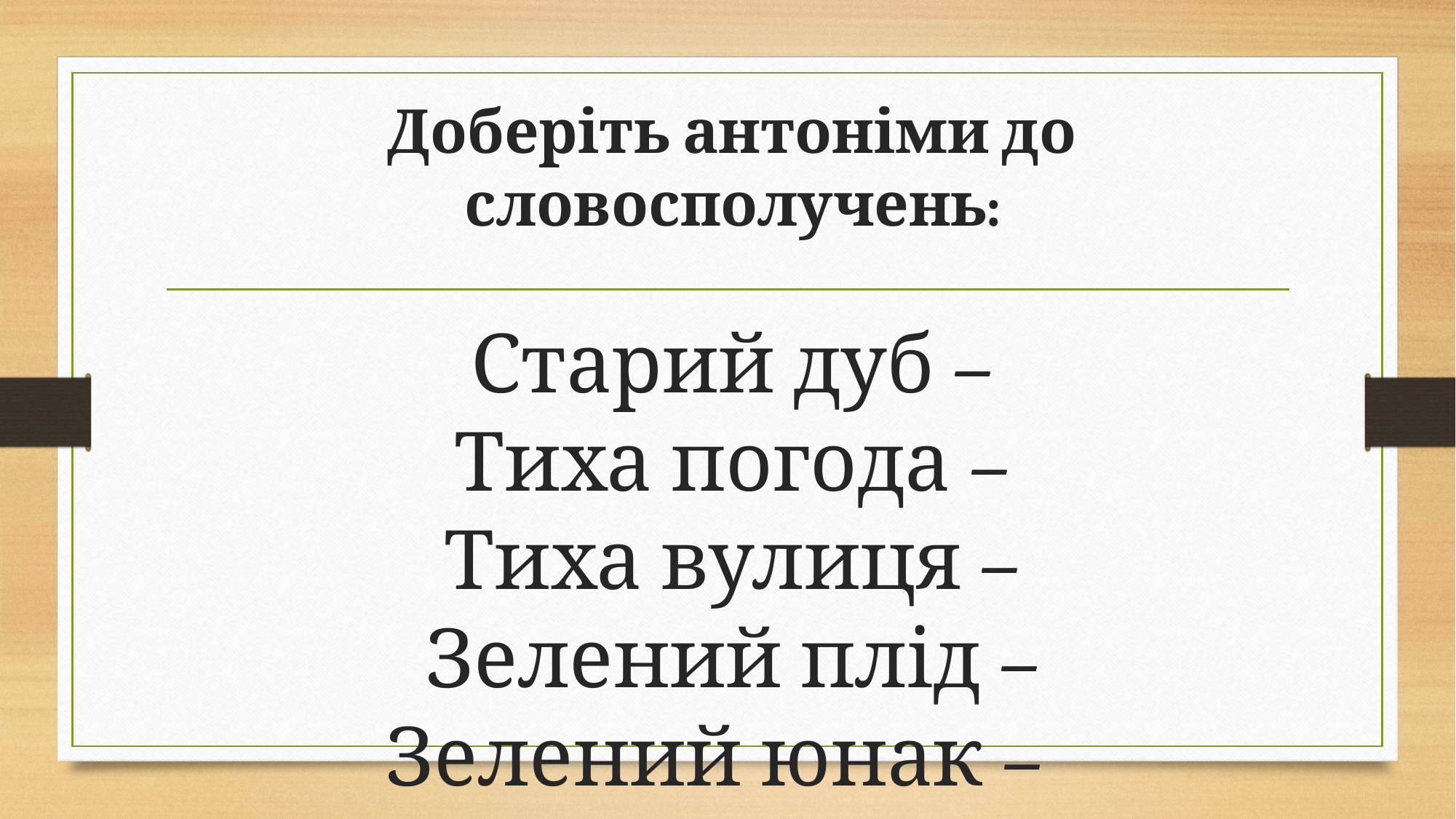

# Доберіть антоніми до словосполучень: Старий дуб – Тиха погода – Тиха вулиця – Зелений плід – Зелений юнак –